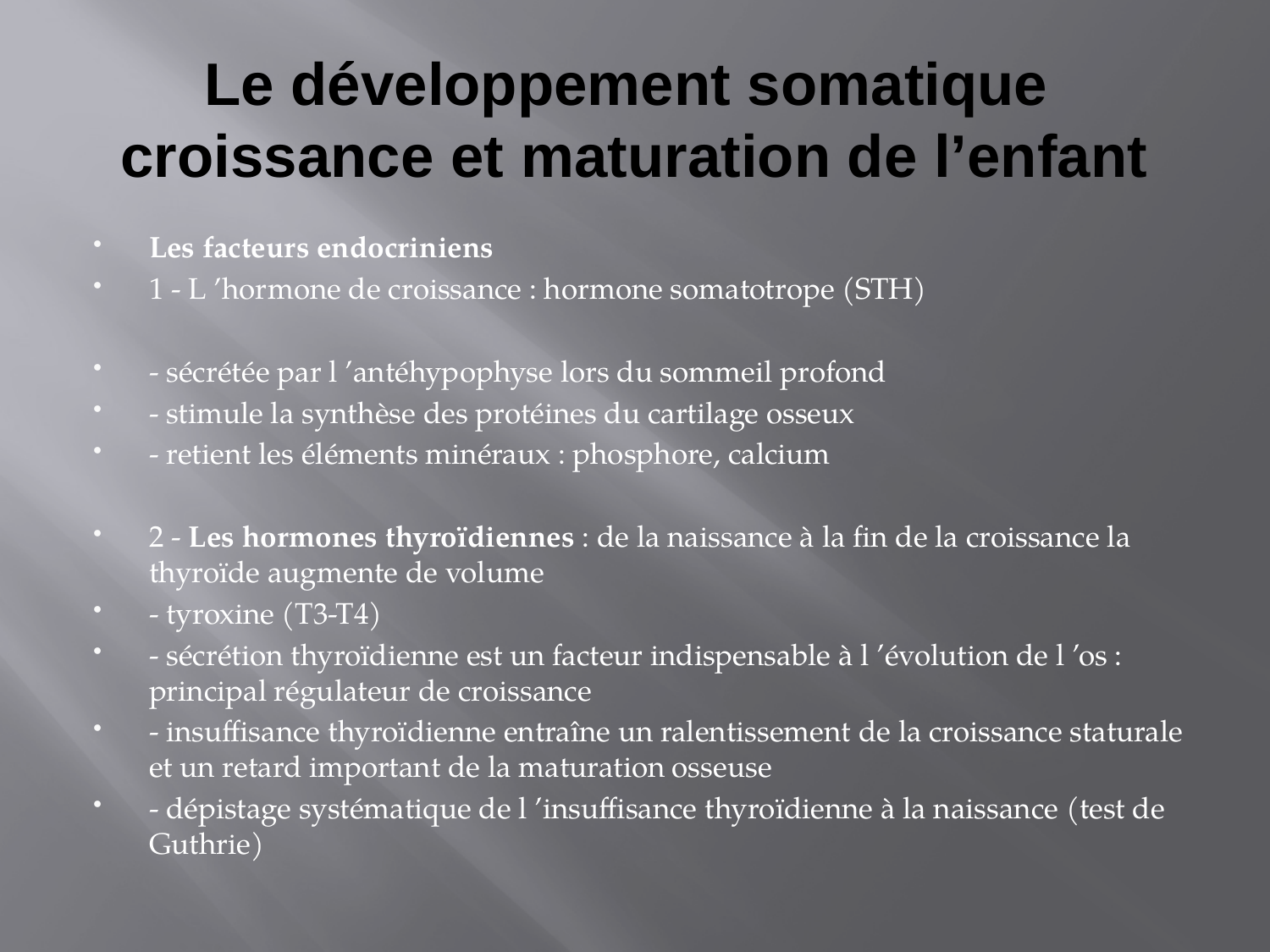

# Le développement somatique croissance et maturation de l’enfant
Les facteurs endocriniens
1 - L ’hormone de croissance : hormone somatotrope (STH)

- sécrétée par l ’antéhypophyse lors du sommeil profond
- stimule la synthèse des protéines du cartilage osseux
- retient les éléments minéraux : phosphore, calcium

2 - Les hormones thyroïdiennes : de la naissance à la fin de la croissance la thyroïde augmente de volume
- tyroxine (T3-T4)
- sécrétion thyroïdienne est un facteur indispensable à l ’évolution de l ’os : principal régulateur de croissance
- insuffisance thyroïdienne entraîne un ralentissement de la croissance staturale et un retard important de la maturation osseuse
- dépistage systématique de l ’insuffisance thyroïdienne à la naissance (test de Guthrie)